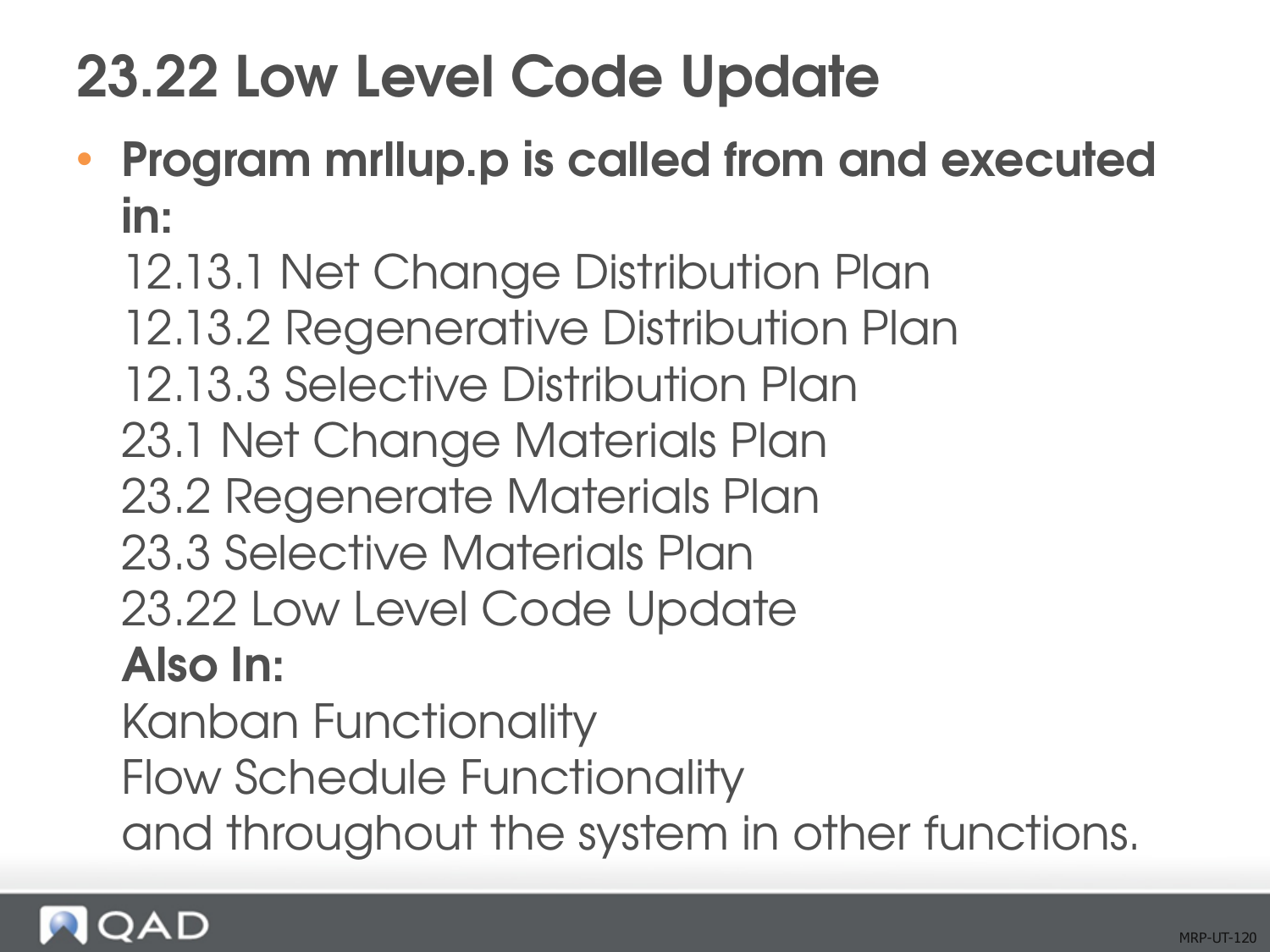

# 23.22 Low Level Code Update
Program mrllup.p is called from and executed in:
12.13.1 Net Change Distribution Plan
12.13.2 Regenerative Distribution Plan
12.13.3 Selective Distribution Plan
23.1 Net Change Materials Plan
23.2 Regenerate Materials Plan
23.3 Selective Materials Plan
23.22 Low Level Code Update
Also In:
Kanban Functionality
Flow Schedule Functionality
and throughout the system in other functions.
MRP-UT-120